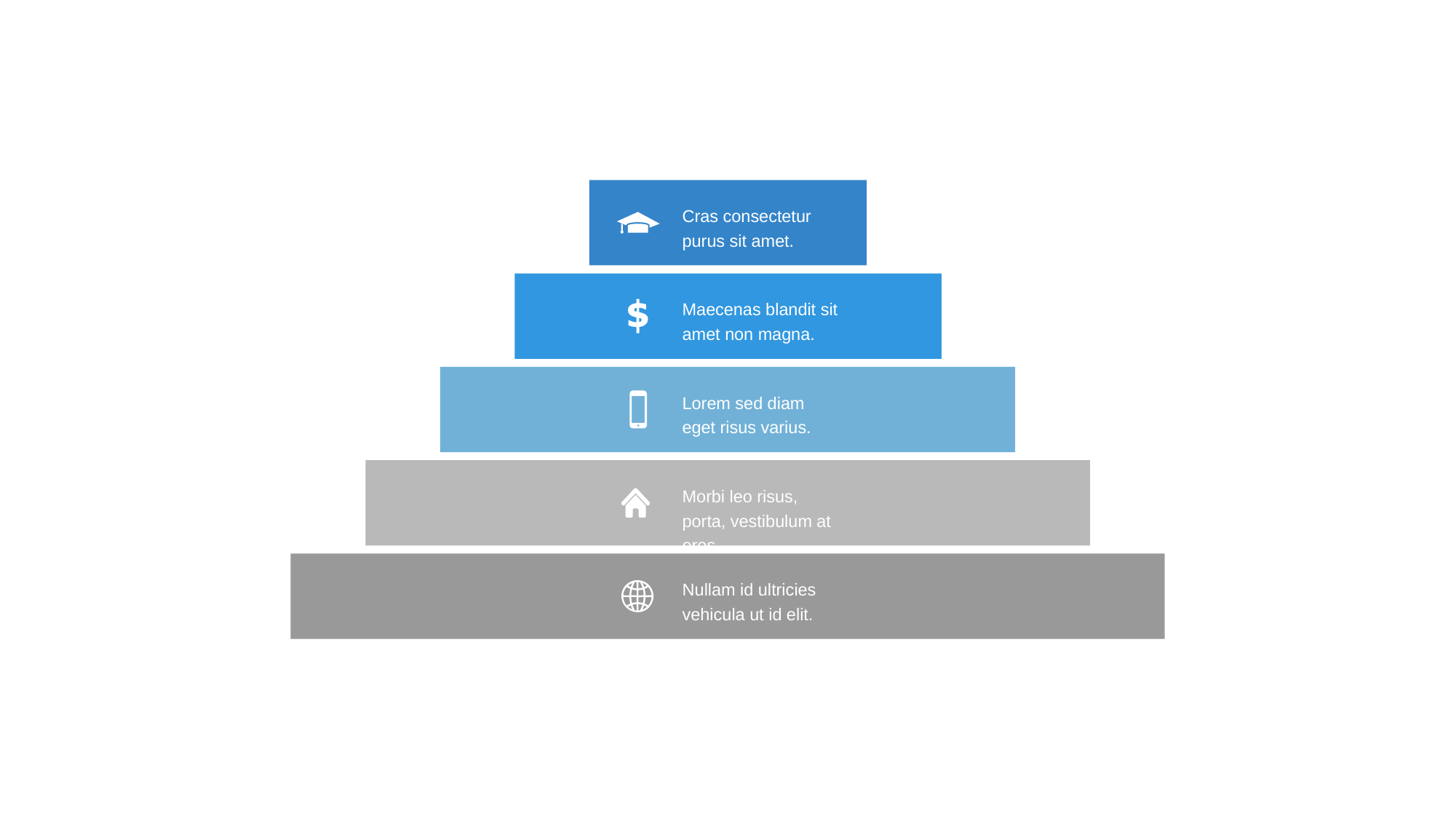

Cras consectetur purus sit amet.

Maecenas blandit sit amet non magna.

Lorem sed diam eget risus varius.

Morbi leo risus, porta, vestibulum at eros.

Nullam id ultricies vehicula ut id elit.